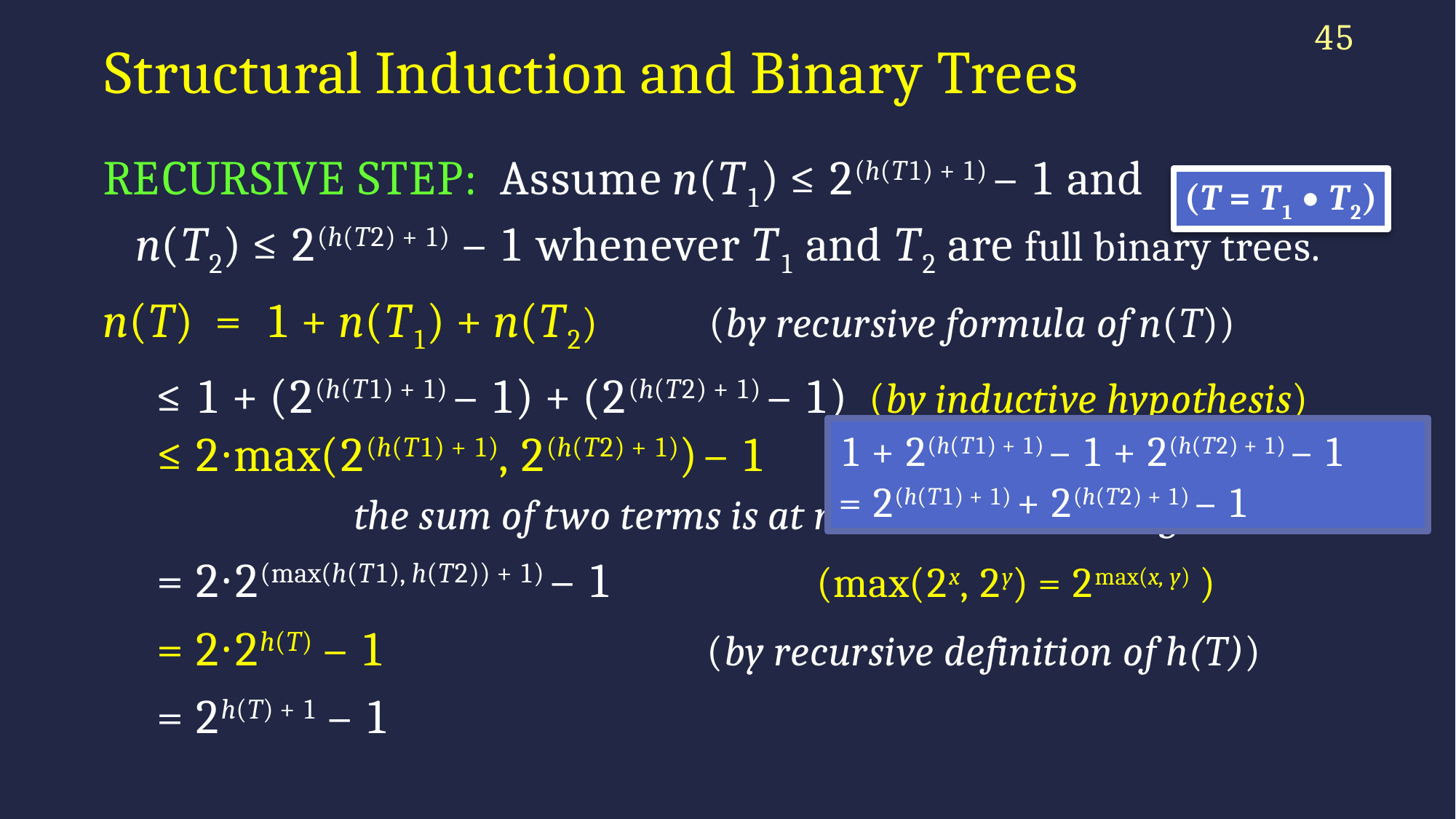

45
# Structural Induction and Binary Trees
RECURSIVE STEP:  Assume n(T1) ≤ 2(h(T1) + 1) – 1 and
n(T2) ≤ 2(h(T2) + 1)  – 1 whenever T1 and T2 are full binary trees.
n(T)  =  1 + n(T1) + n(T2)            (by recursive formula of n(T))
     ≤ 1 + (2(h(T1) + 1) – 1) + (2(h(T2) + 1) – 1)  (by inductive hypothesis)
     ≤ 2∙max(2(h(T1) + 1), 2(h(T2) + 1)) – 1
		the sum of two terms is at most 2 times the larger
     = 2∙2(max(h(T1), h(T2)) + 1) – 1                   (max(2x, 2y) = 2max(x, y) )
     = 2∙2h(T) – 1                              (by recursive definition of h(T))
     = 2h(T) + 1 – 1
(T = T1 • T2)
1 + 2(h(T1) + 1) – 1 + 2(h(T2) + 1) – 1
= 2(h(T1) + 1) + 2(h(T2) + 1) – 1